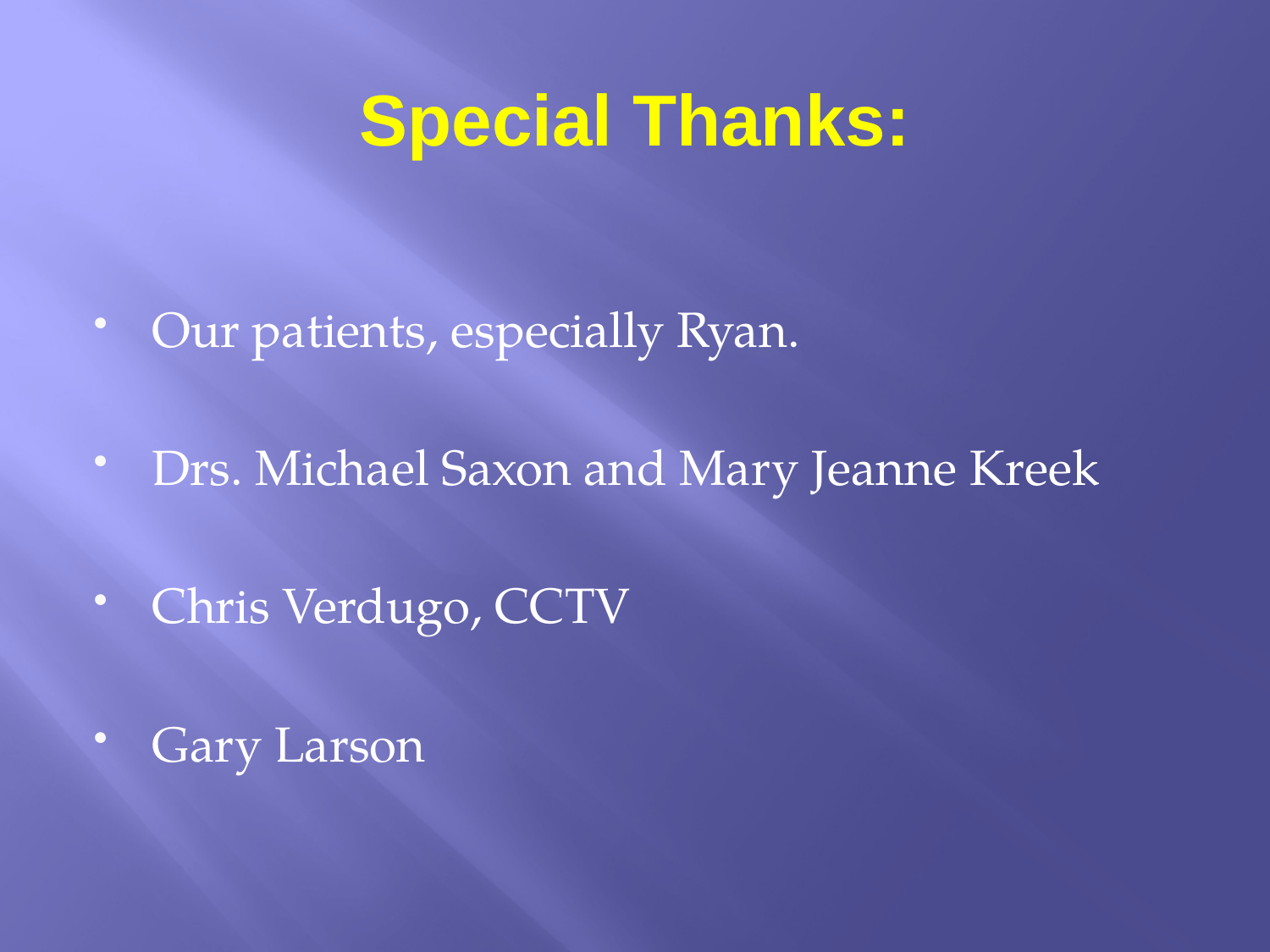

# Special Thanks:

Our patients, especially Ryan.

Drs. Michael Saxon and Mary Jeanne Kreek

Chris Verdugo, CCTV

Gary Larson